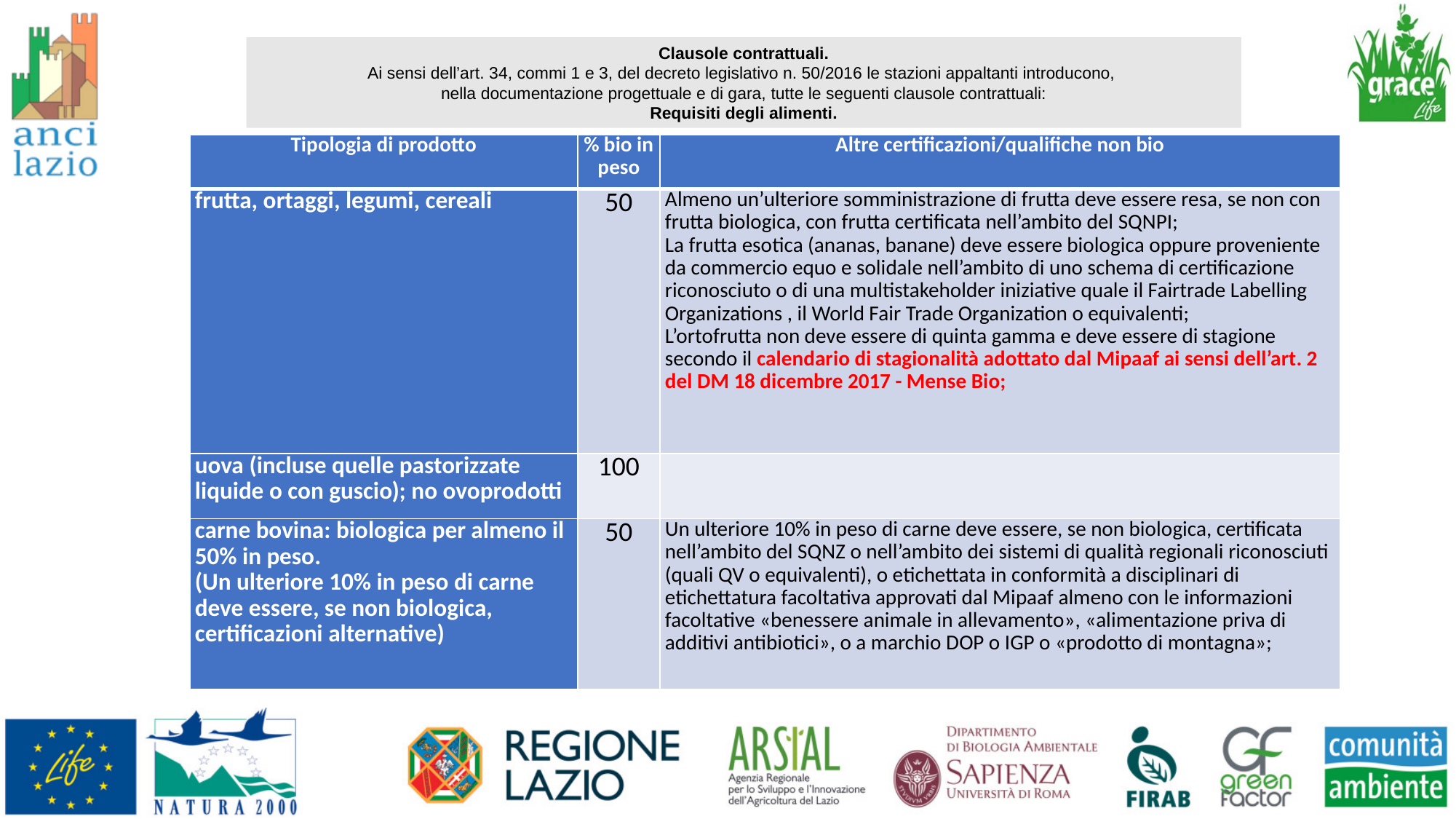

Clausole contrattuali.
Ai sensi dell’art. 34, commi 1 e 3, del decreto legislativo n. 50/2016 le stazioni appaltanti introducono,
nella documentazione progettuale e di gara, tutte le seguenti clausole contrattuali:
Requisiti degli alimenti.

| Tipologia di prodotto | % bio in peso | Altre certificazioni/qualifiche non bio |
| --- | --- | --- |
| frutta, ortaggi, legumi, cereali | 50 | Almeno un’ulteriore somministrazione di frutta deve essere resa, se non con frutta biologica, con frutta certificata nell’ambito del SQNPI; La frutta esotica (ananas, banane) deve essere biologica oppure proveniente da commercio equo e solidale nell’ambito di uno schema di certificazione riconosciuto o di una multistakeholder iniziative quale il Fairtrade Labelling Organizations , il World Fair Trade Organization o equivalenti; L’ortofrutta non deve essere di quinta gamma e deve essere di stagione secondo il calendario di stagionalità adottato dal Mipaaf ai sensi dell’art. 2 del DM 18 dicembre 2017 - Mense Bio; |
| uova (incluse quelle pastorizzate liquide o con guscio); no ovoprodotti | 100 |  |
| carne bovina: biologica per almeno il 50% in peso. (Un ulteriore 10% in peso di carne deve essere, se non biologica, certificazioni alternative) | 50 | Un ulteriore 10% in peso di carne deve essere, se non biologica, certificata nell’ambito del SQNZ o nell’ambito dei sistemi di qualità regionali riconosciuti (quali QV o equivalenti), o etichettata in conformità a disciplinari di etichettatura facoltativa approvati dal Mipaaf almeno con le informazioni facoltative «benessere animale in allevamento», «alimentazione priva di additivi antibiotici», o a marchio DOP o IGP o «prodotto di montagna»; |
| 1. Requisiti degli alimenti. 2. Flussi informativi. 3. Prevenzione e gestione delle eccedenze alimentari. 4. Prevenzione dei rifiuti e altri requisiti dei materiali e oggetti destinati al contatto diretto con gli alimenti (MOCA). 5. Prevenzione e gestione dei rifiuti. 6. Tovaglie, tovaglioli. 7. Pulizie dei locali e lavaggio delle stoviglie e delle altre superfici dure. 8. Formazione e aggiornamenti professionali del personale addetto al servizio. 9. Servizio di ristorazione in centro di cottura interno: acquisto o fornitura di frigoriferi, congelatori e lavastoviglie per uso professionale ed altre apparecchiature connesse all’uso di energia dotate di etichettatura energetica. | 1. Chilometro zero e filiera corta. 2. Attuazione di soluzioni per diminuire gli impatti ambientali della logistica. 3. Comunicazione. 4. Ulteriori caratteristiche ambientali e sociali dei prodotti alimentari. 5. Acquacoltura biologica, prodotti ittici di specie non a rischio, prodotti ittici freschi. 6. Verifica delle condizioni di lavoro lungo le catene di fornitura. |
| --- | --- |